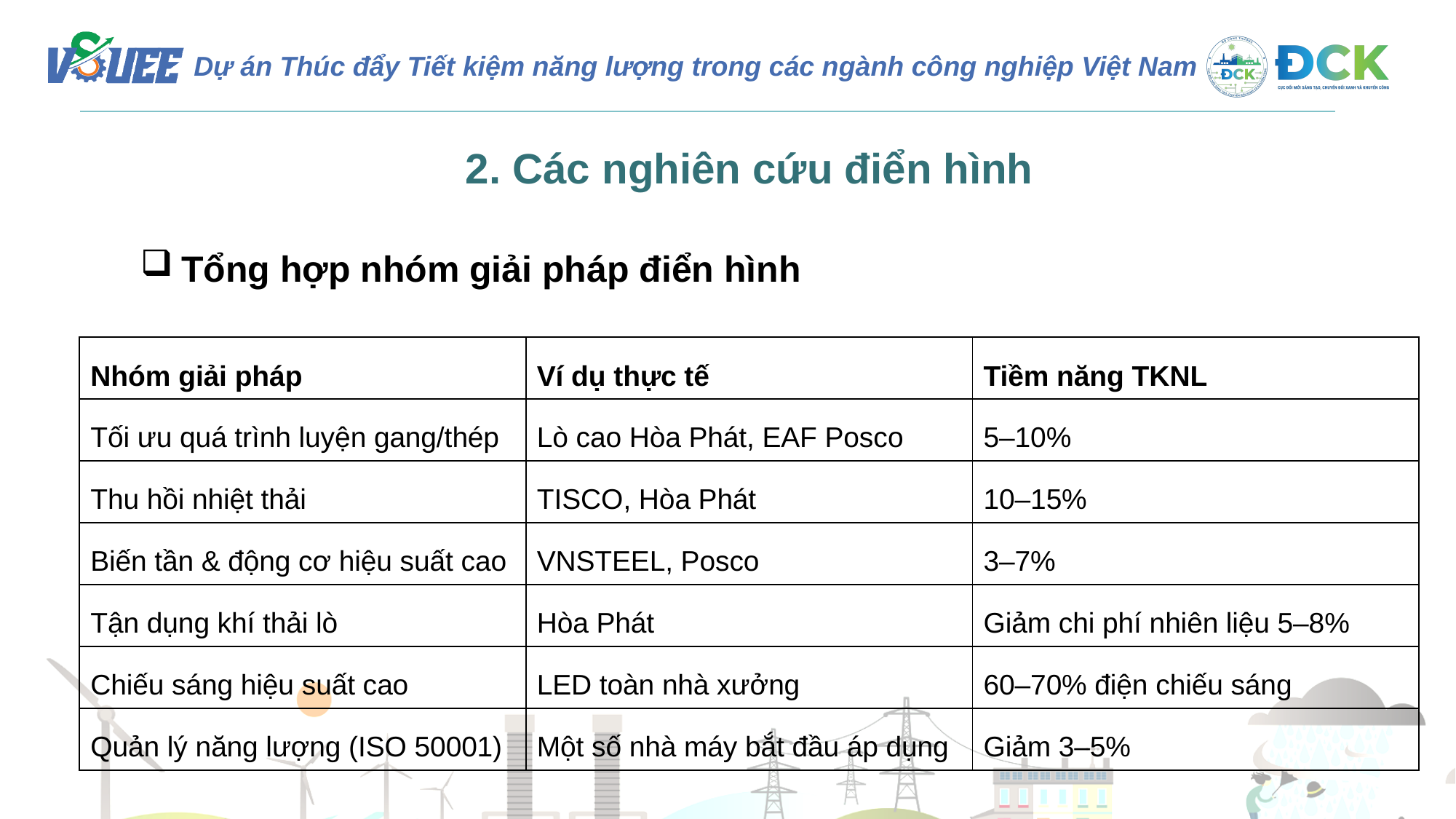

2. Các nghiên cứu điển hình
Tổng hợp nhóm giải pháp điển hình
| Nhóm giải pháp | Ví dụ thực tế | Tiềm năng TKNL |
| --- | --- | --- |
| Tối ưu quá trình luyện gang/thép | Lò cao Hòa Phát, EAF Posco | 5–10% |
| Thu hồi nhiệt thải | TISCO, Hòa Phát | 10–15% |
| Biến tần & động cơ hiệu suất cao | VNSTEEL, Posco | 3–7% |
| Tận dụng khí thải lò | Hòa Phát | Giảm chi phí nhiên liệu 5–8% |
| Chiếu sáng hiệu suất cao | LED toàn nhà xưởng | 60–70% điện chiếu sáng |
| Quản lý năng lượng (ISO 50001) | Một số nhà máy bắt đầu áp dụng | Giảm 3–5% |